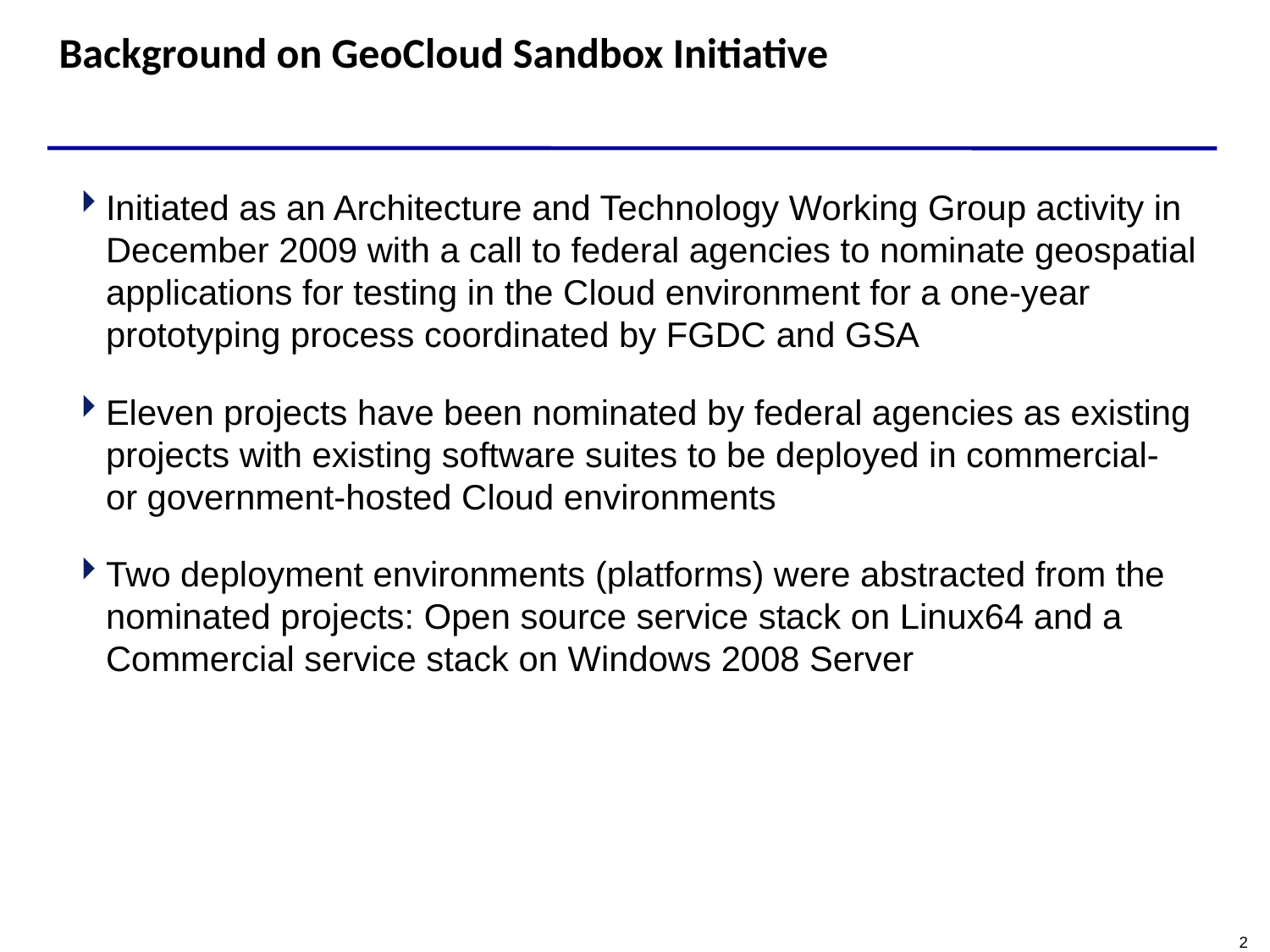

# Background on GeoCloud Sandbox Initiative
Initiated as an Architecture and Technology Working Group activity in December 2009 with a call to federal agencies to nominate geospatial applications for testing in the Cloud environment for a one-year prototyping process coordinated by FGDC and GSA
Eleven projects have been nominated by federal agencies as existing projects with existing software suites to be deployed in commercial- or government-hosted Cloud environments
Two deployment environments (platforms) were abstracted from the nominated projects: Open source service stack on Linux64 and a Commercial service stack on Windows 2008 Server